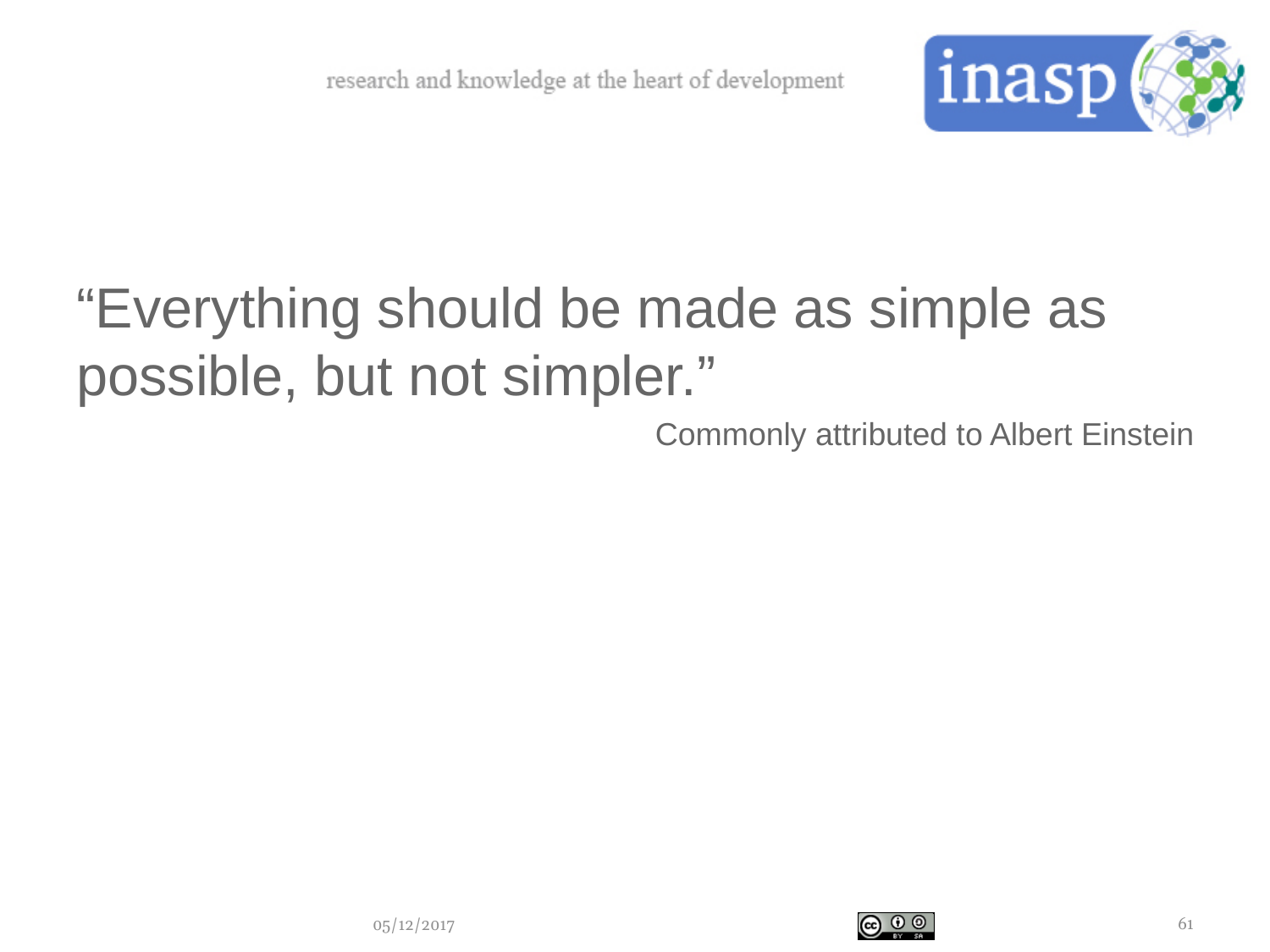

“Everything should be made as simple as possible, but not simpler.”
Commonly attributed to Albert Einstein
05/12/2017

61